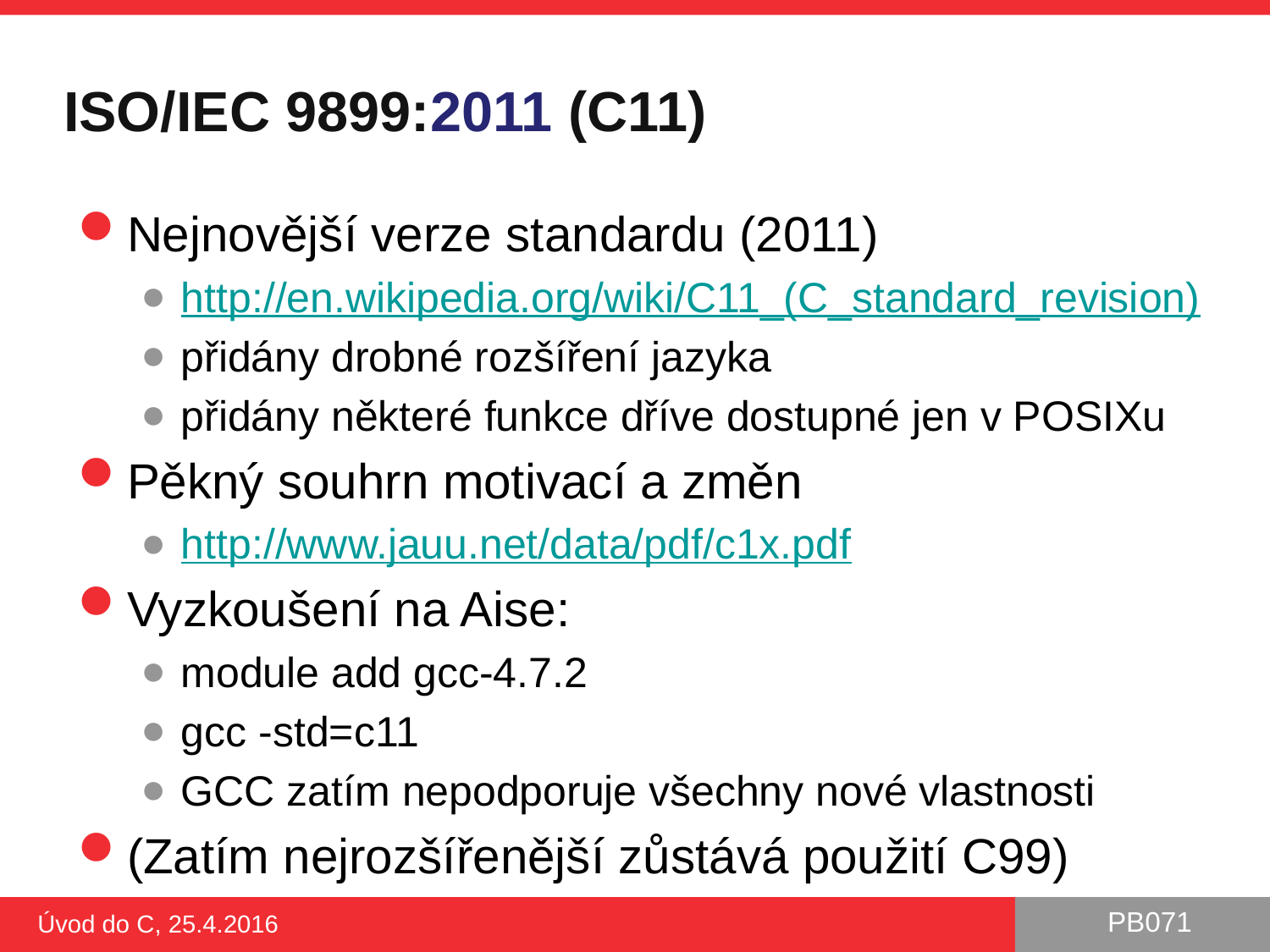

# ISO/IEC 9899:2011 (C11)
Nejnovější verze standardu (2011)
http://en.wikipedia.org/wiki/C11_(C_standard_revision)
přidány drobné rozšíření jazyka
přidány některé funkce dříve dostupné jen v POSIXu
Pěkný souhrn motivací a změn
http://www.jauu.net/data/pdf/c1x.pdf
Vyzkoušení na Aise:
module add gcc-4.7.2
gcc -std=c11
GCC zatím nepodporuje všechny nové vlastnosti
(Zatím nejrozšířenější zůstává použití C99)
Úvod do C, 25.4.2016